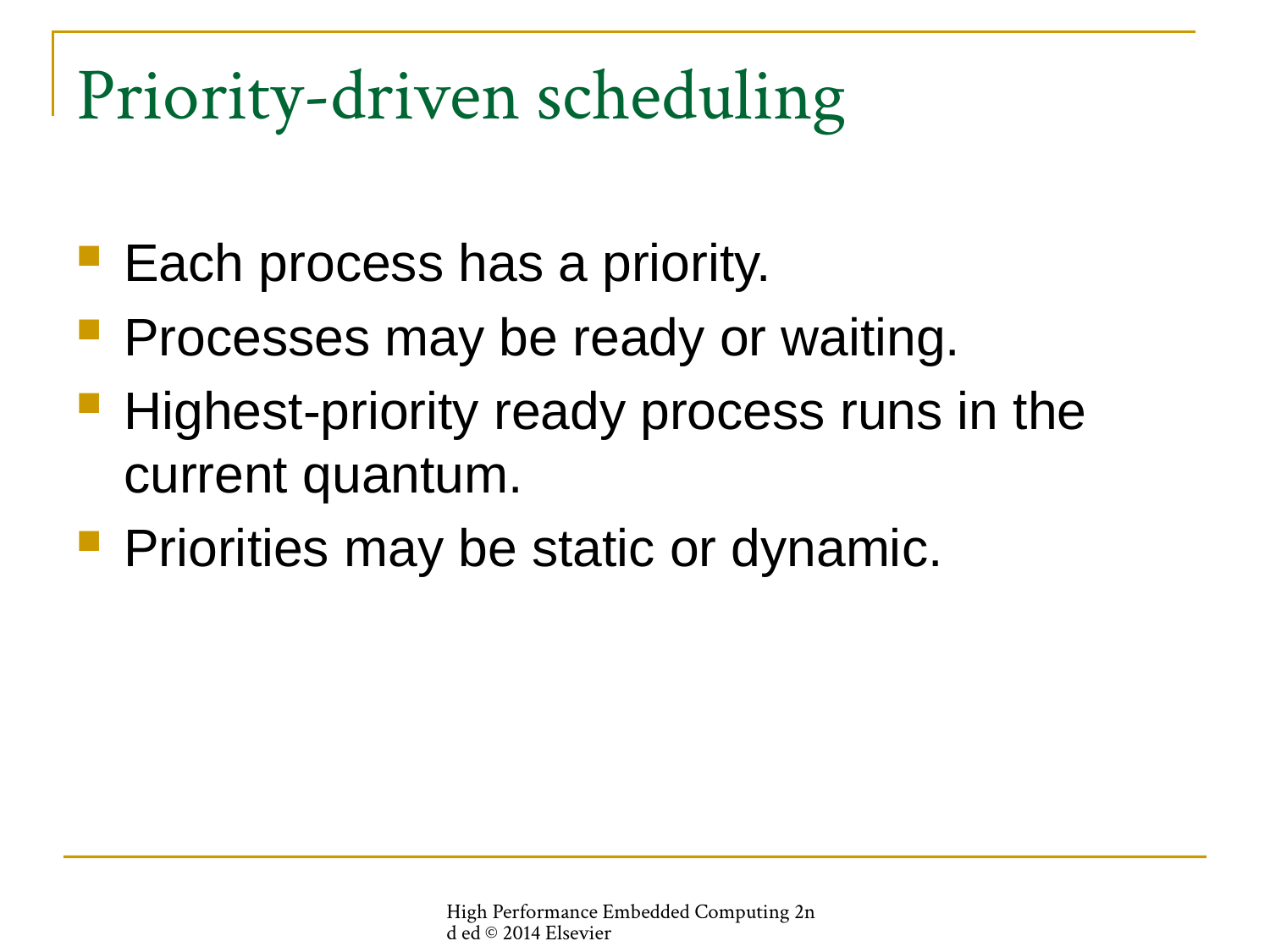

# Priority-driven scheduling
Each process has a priority.
Processes may be ready or waiting.
Highest-priority ready process runs in the current quantum.
Priorities may be static or dynamic.

High Performance Embedded Computing 2nd ed © 2014 Elsevier